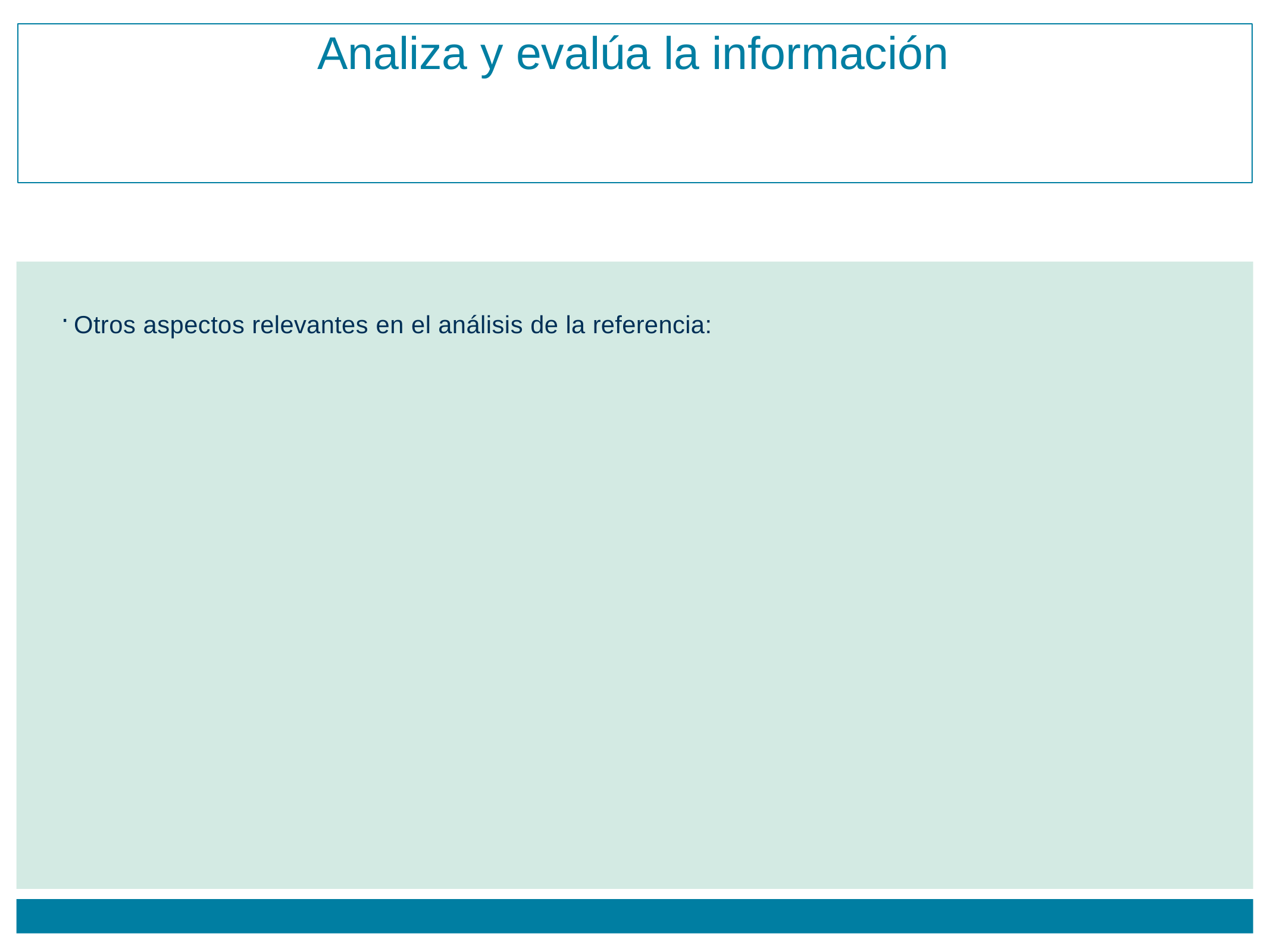

# Analiza y evalúa la información
Otros aspectos relevantes en el análisis de la referencia: